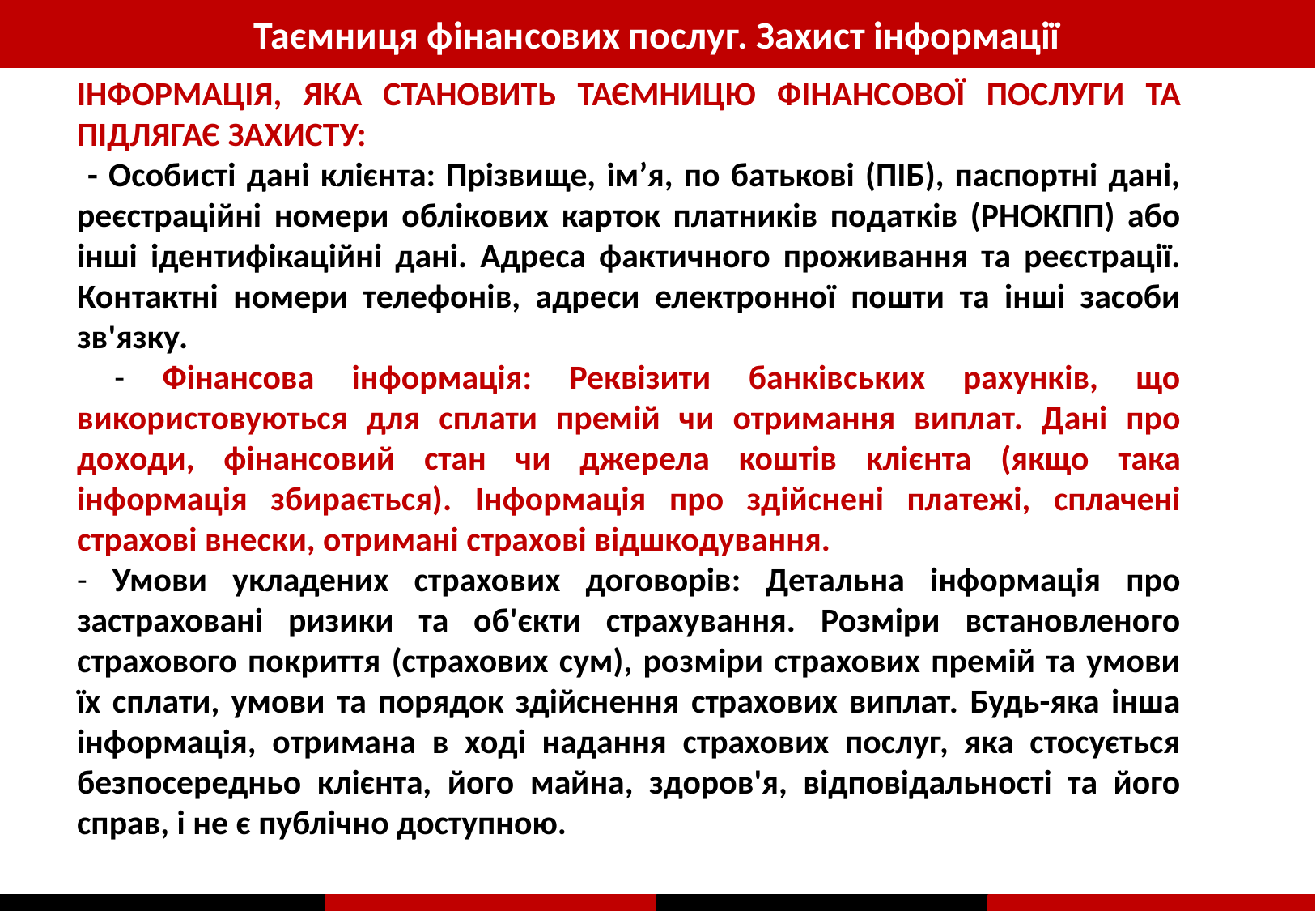

Таємниця фінансових послуг. Захист інформації
ІНФОРМАЦІЯ, ЯКА СТАНОВИТЬ ТАЄМНИЦЮ ФІНАНСОВОЇ ПОСЛУГИ ТА ПІДЛЯГАЄ ЗАХИСТУ:
 - Особисті дані клієнта: Прізвище, ім’я, по батькові (ПІБ), паспортні дані, реєстраційні номери облікових карток платників податків (РНОКПП) або інші ідентифікаційні дані. Адреса фактичного проживання та реєстрації. Контактні номери телефонів, адреси електронної пошти та інші засоби зв'язку.
 - Фінансова інформація: Реквізити банківських рахунків, що використовуються для сплати премій чи отримання виплат. Дані про доходи, фінансовий стан чи джерела коштів клієнта (якщо така інформація збирається). Інформація про здійснені платежі, сплачені страхові внески, отримані страхові відшкодування.
- Умови укладених страхових договорів: Детальна інформація про застраховані ризики та об'єкти страхування. Розміри встановленого страхового покриття (страхових сум), розміри страхових премій та умови їх сплати, умови та порядок здійснення страхових виплат. Будь-яка інша інформація, отримана в ході надання страхових послуг, яка стосується безпосередньо клієнта, його майна, здоров'я, відповідальності та його справ, і не є публічно доступною.